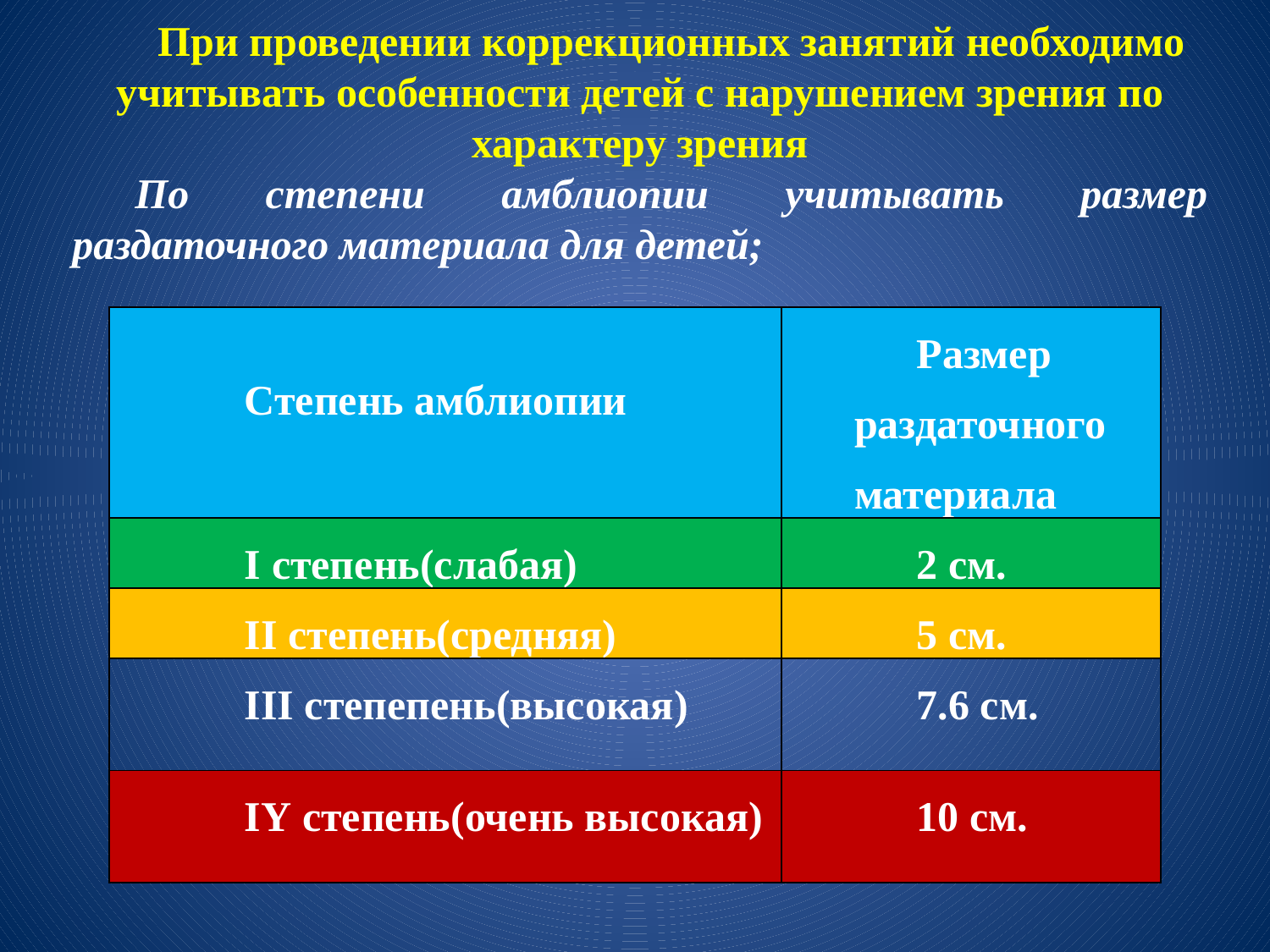

При проведении коррекционных занятий необходимо учитывать особенности детей с нарушением зрения по характеру зрения
По степени амблиопии учитывать размер раздаточного материала для детей;

| Степень амблиопии | Размер раздаточного материала |
| --- | --- |
| I степень(слабая) | 2 см. |
| II степень(средняя) | 5 см. |
| III степепень(высокая) | 7.6 см. |
| IY степень(очень высокая) | 10 см. |